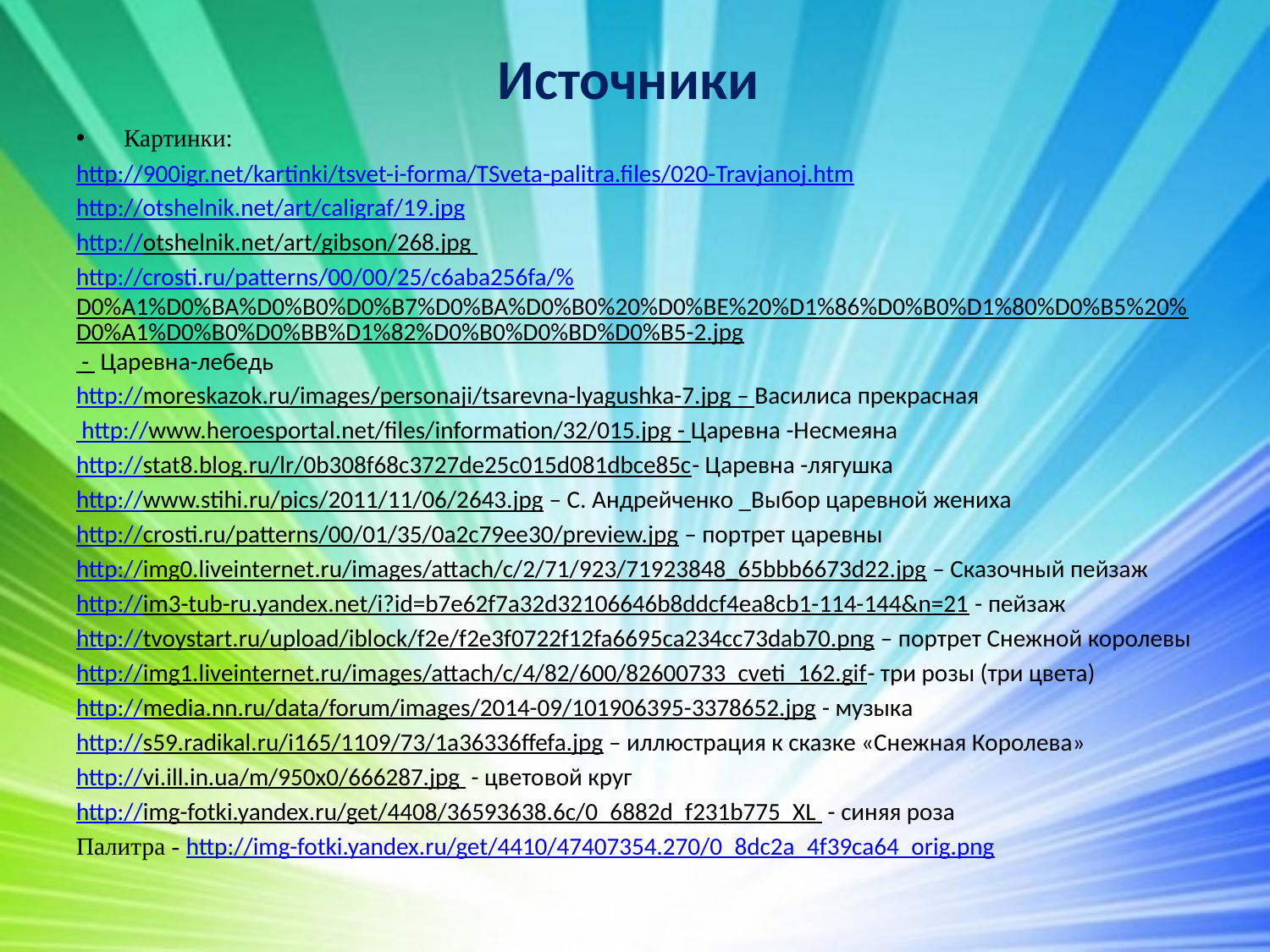

# Источники
Картинки:
http://900igr.net/kartinki/tsvet-i-forma/TSveta-palitra.files/020-Travjanoj.htm
http://otshelnik.net/art/caligraf/19.jpg
http://otshelnik.net/art/gibson/268.jpg
http://crosti.ru/patterns/00/00/25/c6aba256fa/%D0%A1%D0%BA%D0%B0%D0%B7%D0%BA%D0%B0%20%D0%BE%20%D1%86%D0%B0%D1%80%D0%B5%20%D0%A1%D0%B0%D0%BB%D1%82%D0%B0%D0%BD%D0%B5-2.jpg -  Царевна-лебедь
http://moreskazok.ru/images/personaji/tsarevna-lyagushka-7.jpg – Василиса прекрасная
 http://www.heroesportal.net/files/information/32/015.jpg - Царевна -Несмеяна
http://stat8.blog.ru/lr/0b308f68c3727de25c015d081dbce85c- Царевна -лягушка
http://www.stihi.ru/pics/2011/11/06/2643.jpg – С. Андрейченко _Выбор царевной жениха
http://crosti.ru/patterns/00/01/35/0a2c79ee30/preview.jpg – портрет царевны
http://img0.liveinternet.ru/images/attach/c/2/71/923/71923848_65bbb6673d22.jpg – Сказочный пейзаж
http://im3-tub-ru.yandex.net/i?id=b7e62f7a32d32106646b8ddcf4ea8cb1-114-144&n=21 - пейзаж
http://tvoystart.ru/upload/iblock/f2e/f2e3f0722f12fa6695ca234cc73dab70.png – портрет Снежной королевы
http://img1.liveinternet.ru/images/attach/c/4/82/600/82600733_cveti_162.gif- три розы (три цвета)
http://media.nn.ru/data/forum/images/2014-09/101906395-3378652.jpg - музыка
http://s59.radikal.ru/i165/1109/73/1a36336ffefa.jpg – иллюстрация к сказке «Снежная Королева»
http://vi.ill.in.ua/m/950x0/666287.jpg  - цветовой круг
http://img-fotki.yandex.ru/get/4408/36593638.6c/0_6882d_f231b775_XL  - синяя роза
Палитра - http://img-fotki.yandex.ru/get/4410/47407354.270/0_8dc2a_4f39ca64_orig.png